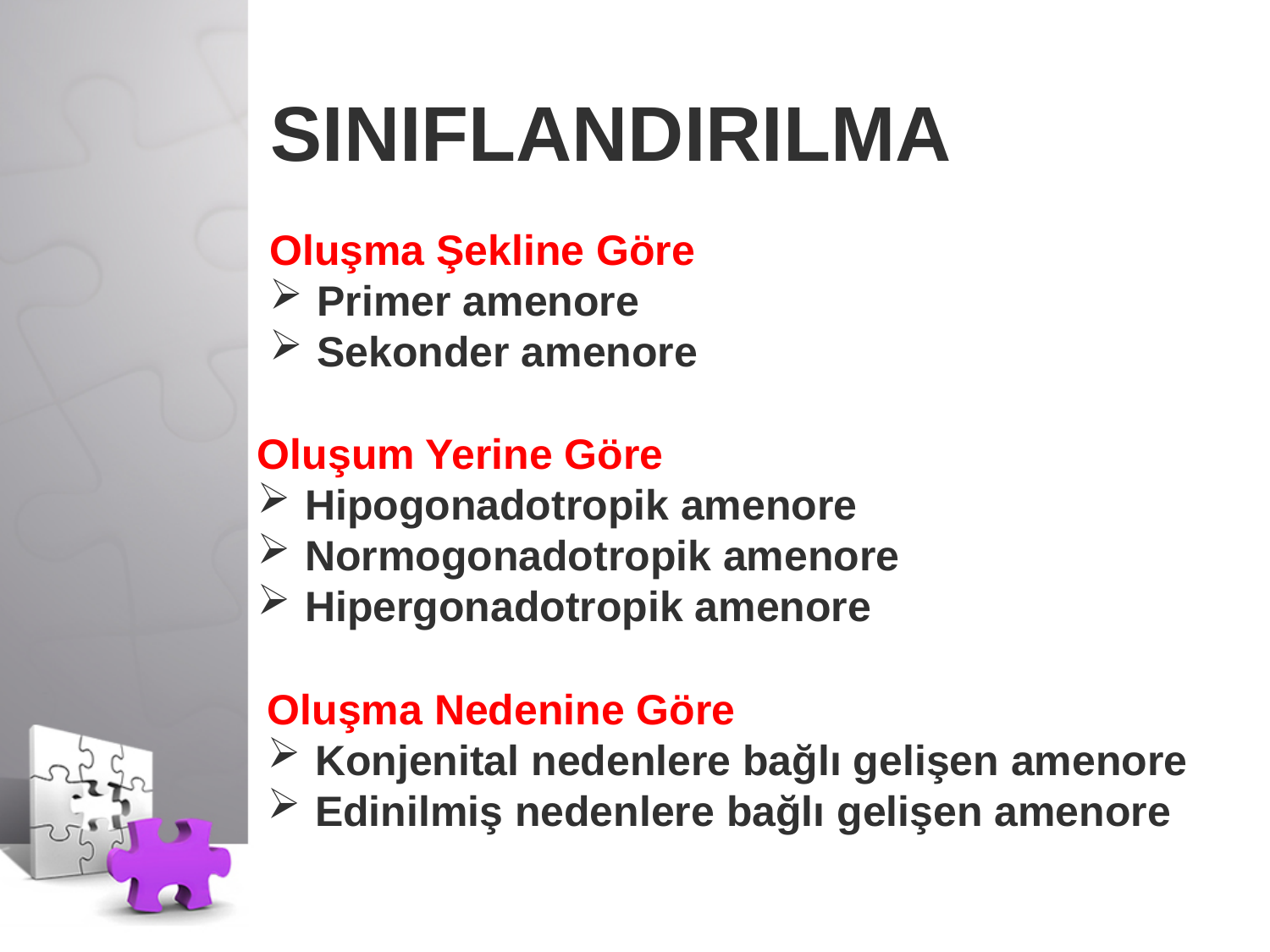

# SINIFLANDIRILMA
Oluşma Şekline Göre
Primer amenore
Sekonder amenore
Oluşum Yerine Göre
Hipogonadotropik amenore
Normogonadotropik amenore
Hipergonadotropik amenore
Oluşma Nedenine Göre
Konjenital nedenlere bağlı gelişen amenore
Edinilmiş nedenlere bağlı gelişen amenore